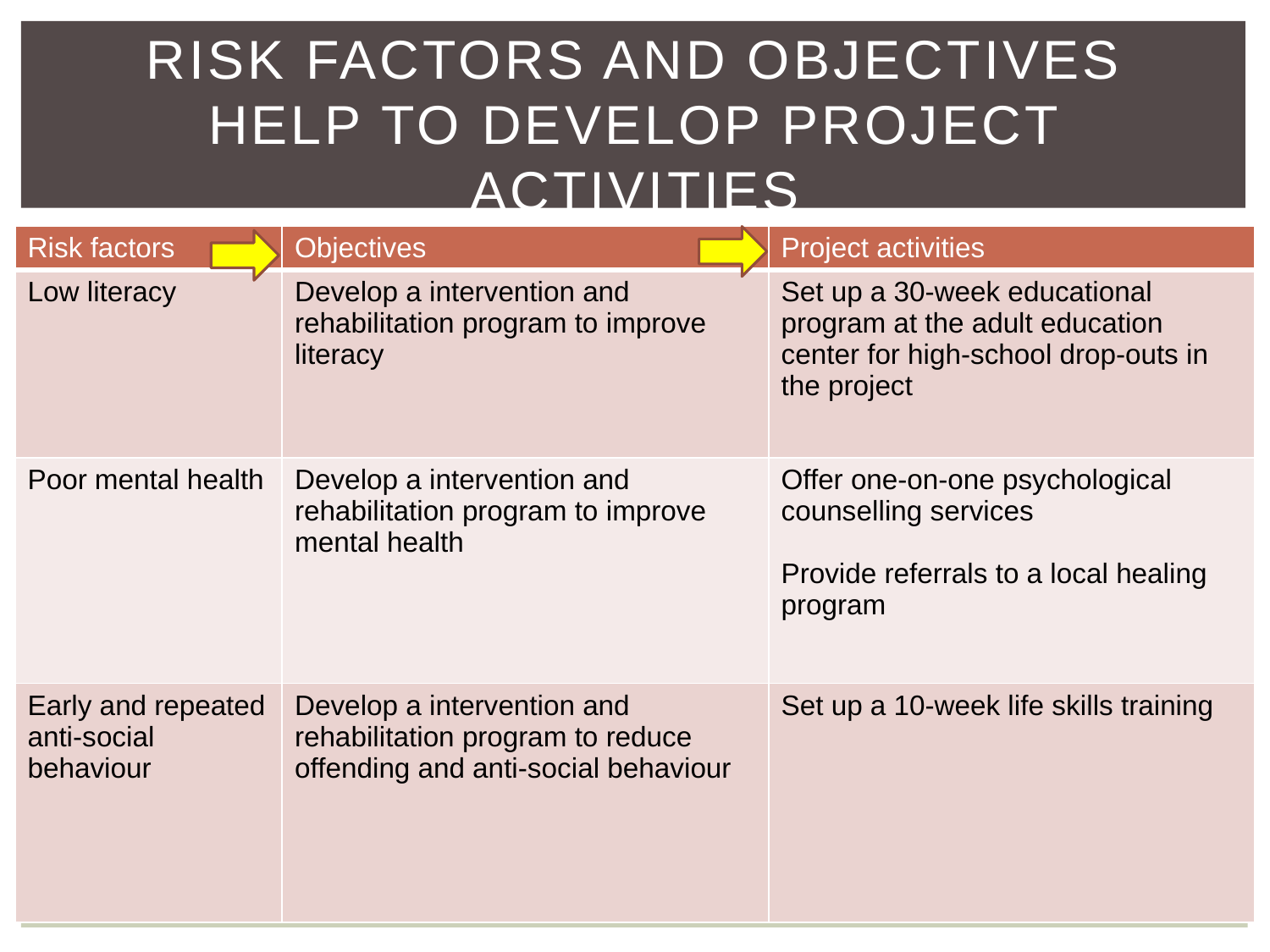

# risk factors and oBJEctives help to develop Project activities
| Risk factors | Objectives | Project activities |
| --- | --- | --- |
| Low literacy | Develop a intervention and rehabilitation program to improve literacy | Set up a 30-week educational program at the adult education center for high-school drop-outs in the project |
| Poor mental health | Develop a intervention and rehabilitation program to improve mental health | Offer one-on-one psychological counselling services Provide referrals to a local healing program |
| Early and repeated anti-social behaviour | Develop a intervention and rehabilitation program to reduce offending and anti-social behaviour | Set up a 10-week life skills training |